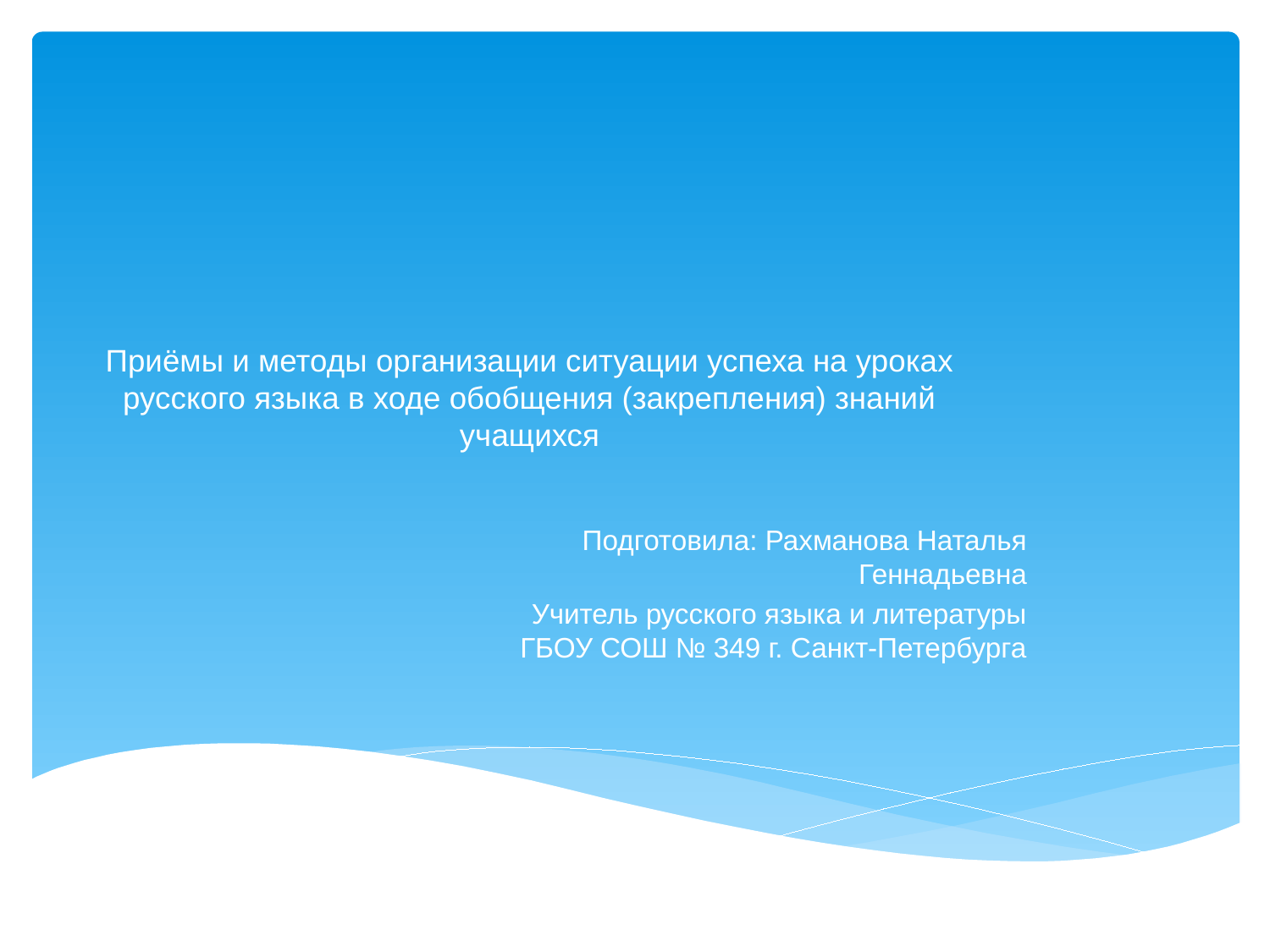

# Приёмы и методы организации ситуации успеха на уроках русского языка в ходе обобщения (закрепления) знаний учащихся
Подготовила: Рахманова Наталья Геннадьевна
Учитель русского языка и литературы ГБОУ СОШ № 349 г. Санкт-Петербурга